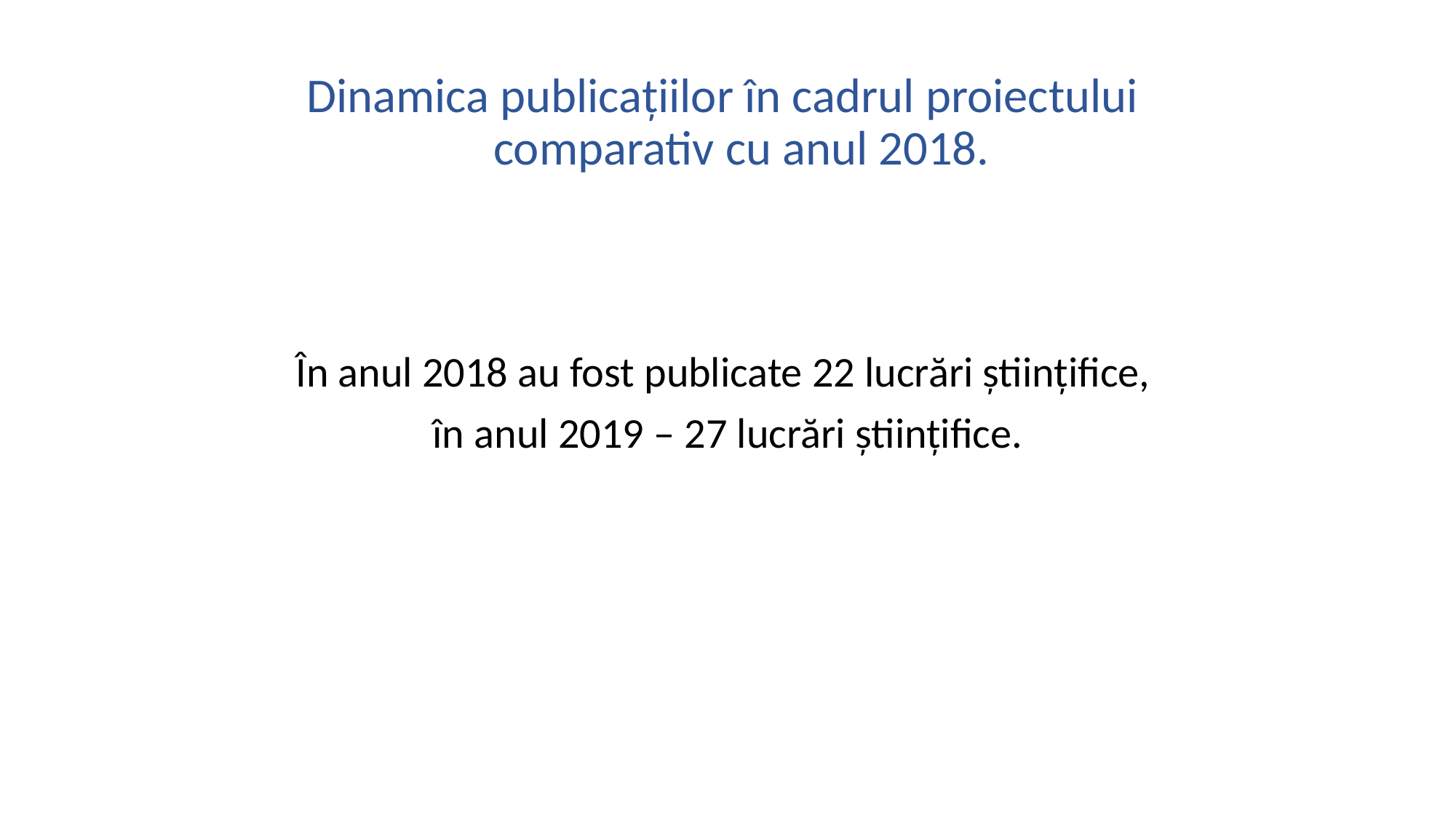

# Dinamica publicațiilor în cadrul proiectului comparativ cu anul 2018.

În anul 2018 au fost publicate 22 lucrări ştiinţifice,
în anul 2019 – 27 lucrări ştiinţifice.